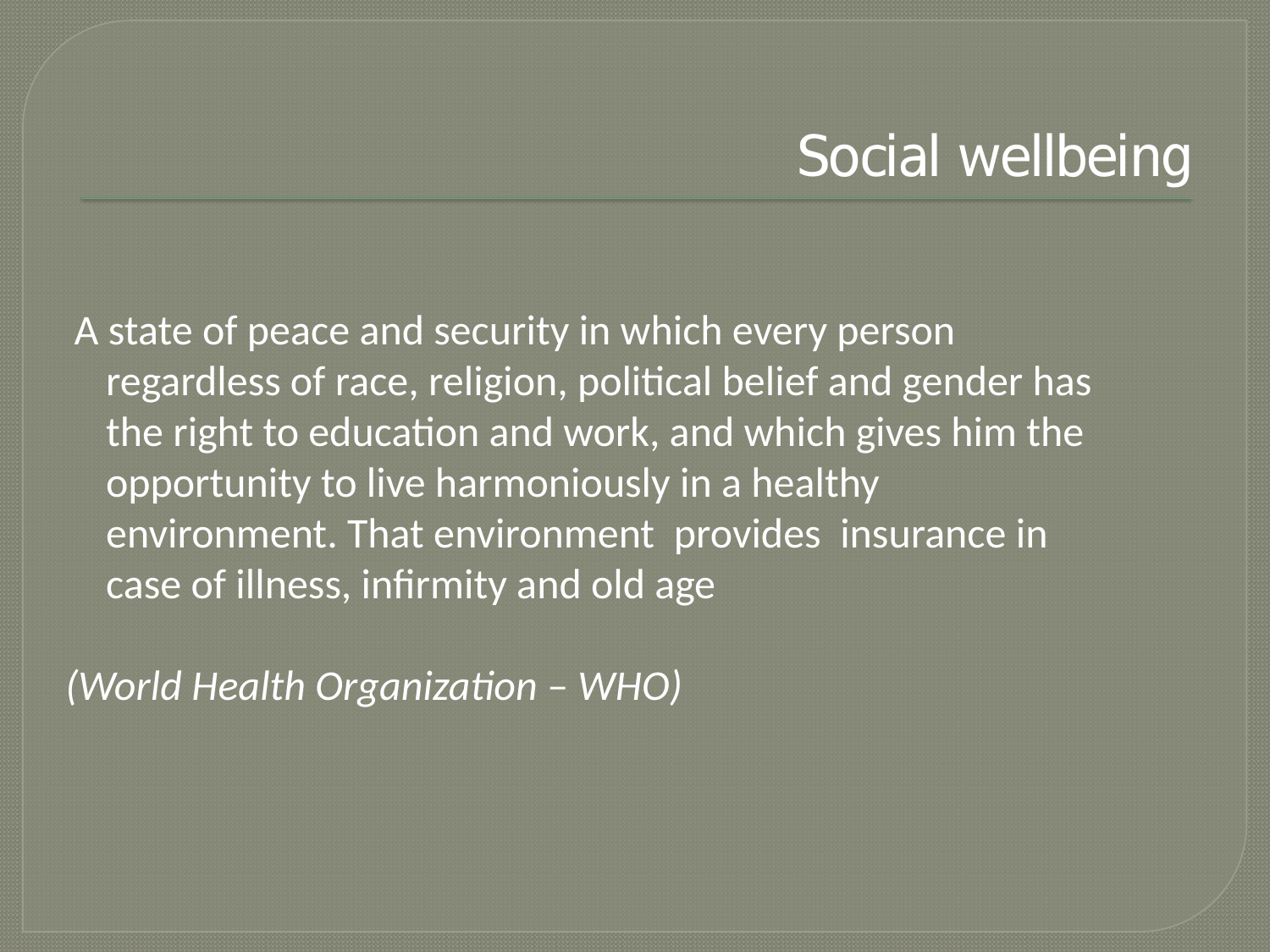

# Social wellbeing
 A state of peace and security in which every person regardless of race, religion, political belief and gender has the right to education and work, and which gives him the opportunity to live harmoniously in a healthy environment. That environment  provides  insurance in case of illness, infirmity and old age

(World Health Organization – WHO)